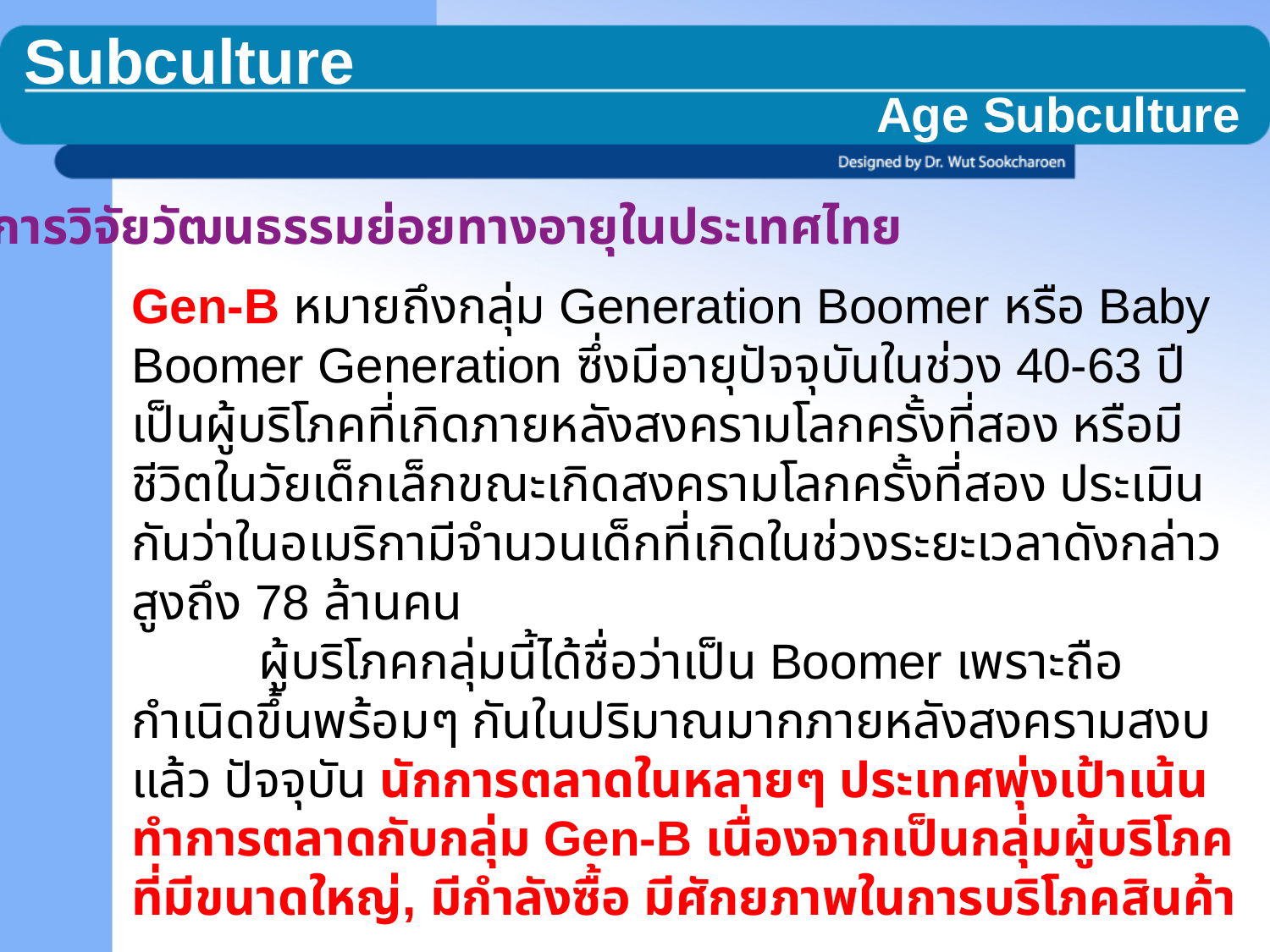

Subculture
Age Subculture
การวิจัยวัฒนธรรมย่อยทางอายุในประเทศไทย
Gen-B หมายถึงกลุ่ม Generation Boomer หรือ Baby Boomer Generation ซึ่งมีอายุปัจจุบันในช่วง 40-63 ปี เป็นผู้บริโภคที่เกิดภายหลังสงครามโลกครั้งที่สอง หรือมีชีวิตในวัยเด็กเล็กขณะเกิดสงครามโลกครั้งที่สอง ประเมินกันว่าในอเมริกามีจำนวนเด็กที่เกิดในช่วงระยะเวลาดังกล่าวสูงถึง 78 ล้านคน
	ผู้บริโภคกลุ่มนี้ได้ชื่อว่าเป็น Boomer เพราะถือกำเนิดขึ้นพร้อมๆ กันในปริมาณมากภายหลังสงครามสงบแล้ว ปัจจุบัน นักการตลาดในหลายๆ ประเทศพุ่งเป้าเน้นทำการตลาดกับกลุ่ม Gen-B เนื่องจากเป็นกลุ่มผู้บริโภคที่มีขนาดใหญ่, มีกำลังซื้อ มีศักยภาพในการบริโภคสินค้า